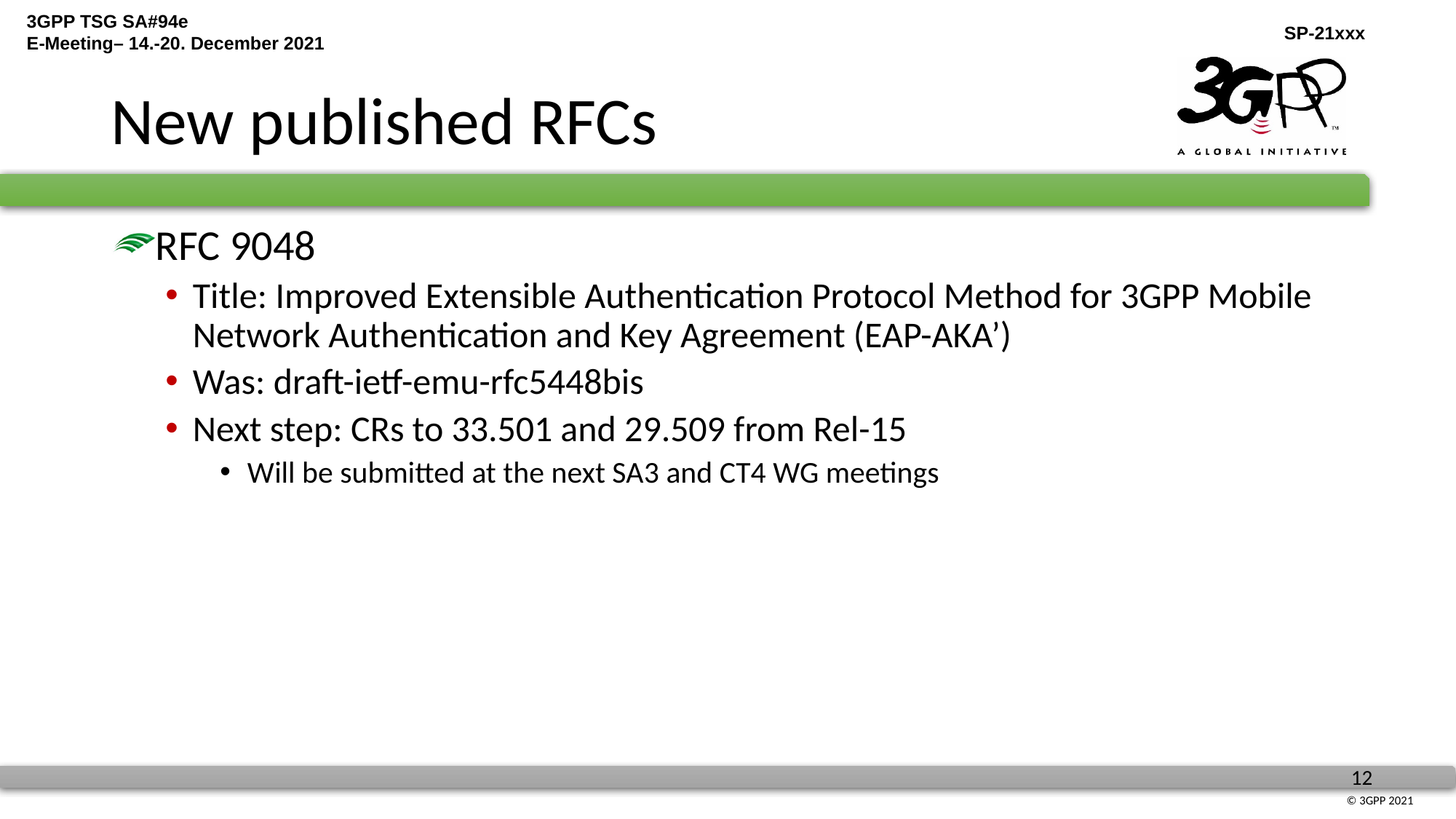

# New published RFCs
RFC 9048
Title: Improved Extensible Authentication Protocol Method for 3GPP Mobile Network Authentication and Key Agreement (EAP-AKA’)
Was: draft-ietf-emu-rfc5448bis
Next step: CRs to 33.501 and 29.509 from Rel-15
Will be submitted at the next SA3 and CT4 WG meetings